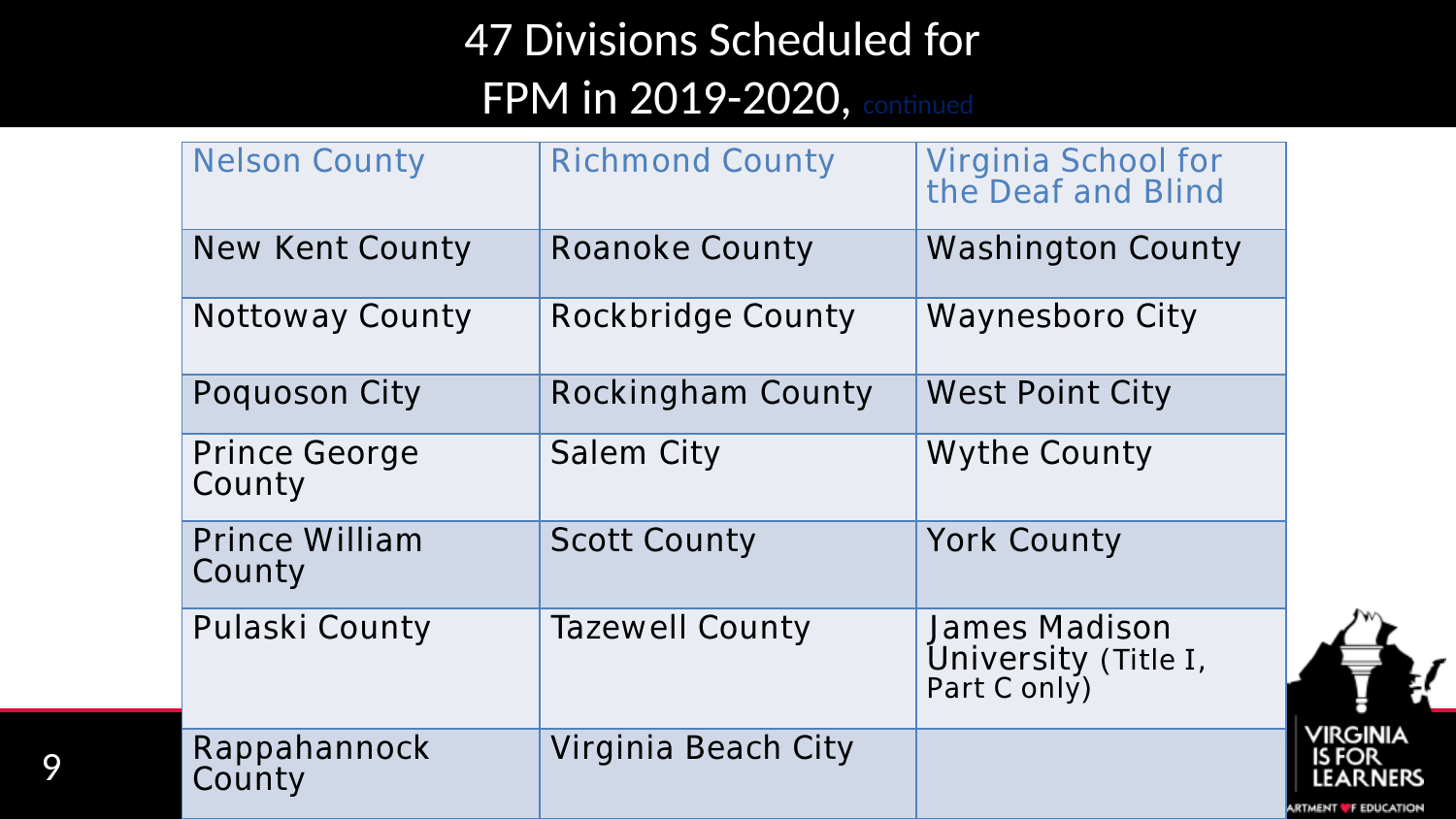

# 47 Divisions Scheduled for FPM in 2019-2020, continued
| Nelson County | Richmond County | Virginia School for the Deaf and Blind |
| --- | --- | --- |
| New Kent County | Roanoke County | Washington County |
| Nottoway County | Rockbridge County | Waynesboro City |
| Poquoson City | Rockingham County | West Point City |
| Prince George County | Salem City | Wythe County |
| Prince William County | Scott County | York County |
| Pulaski County | Tazewell County | James Madison University (Title I, Part C only) |
| Rappahannock County | Virginia Beach City |  |